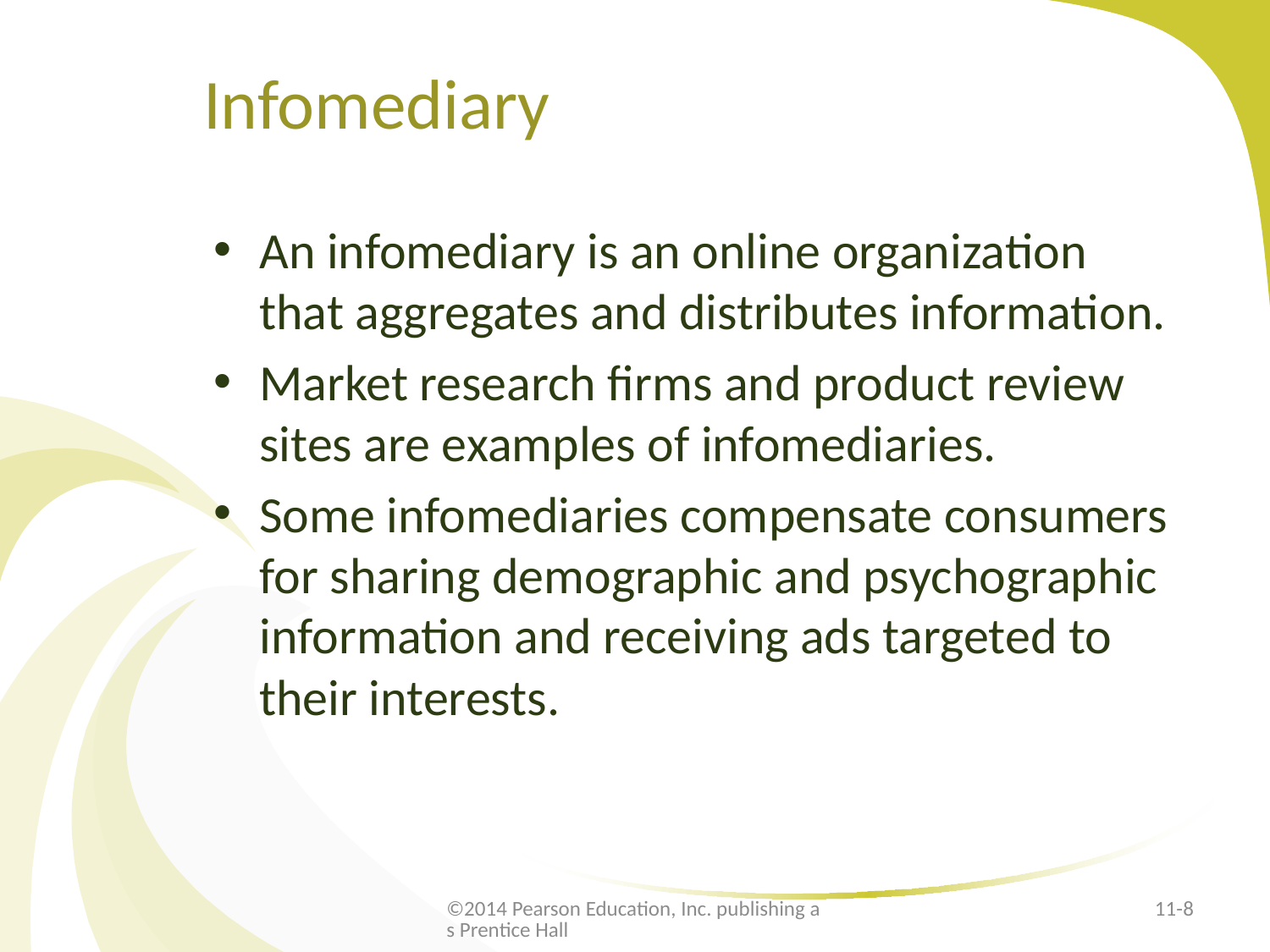

# Infomediary
An infomediary is an online organization that aggregates and distributes information.
Market research firms and product review sites are examples of infomediaries.
Some infomediaries compensate consumers for sharing demographic and psychographic information and receiving ads targeted to their interests.

©2014 Pearson Education, Inc. publishing as Prentice Hall
11-8